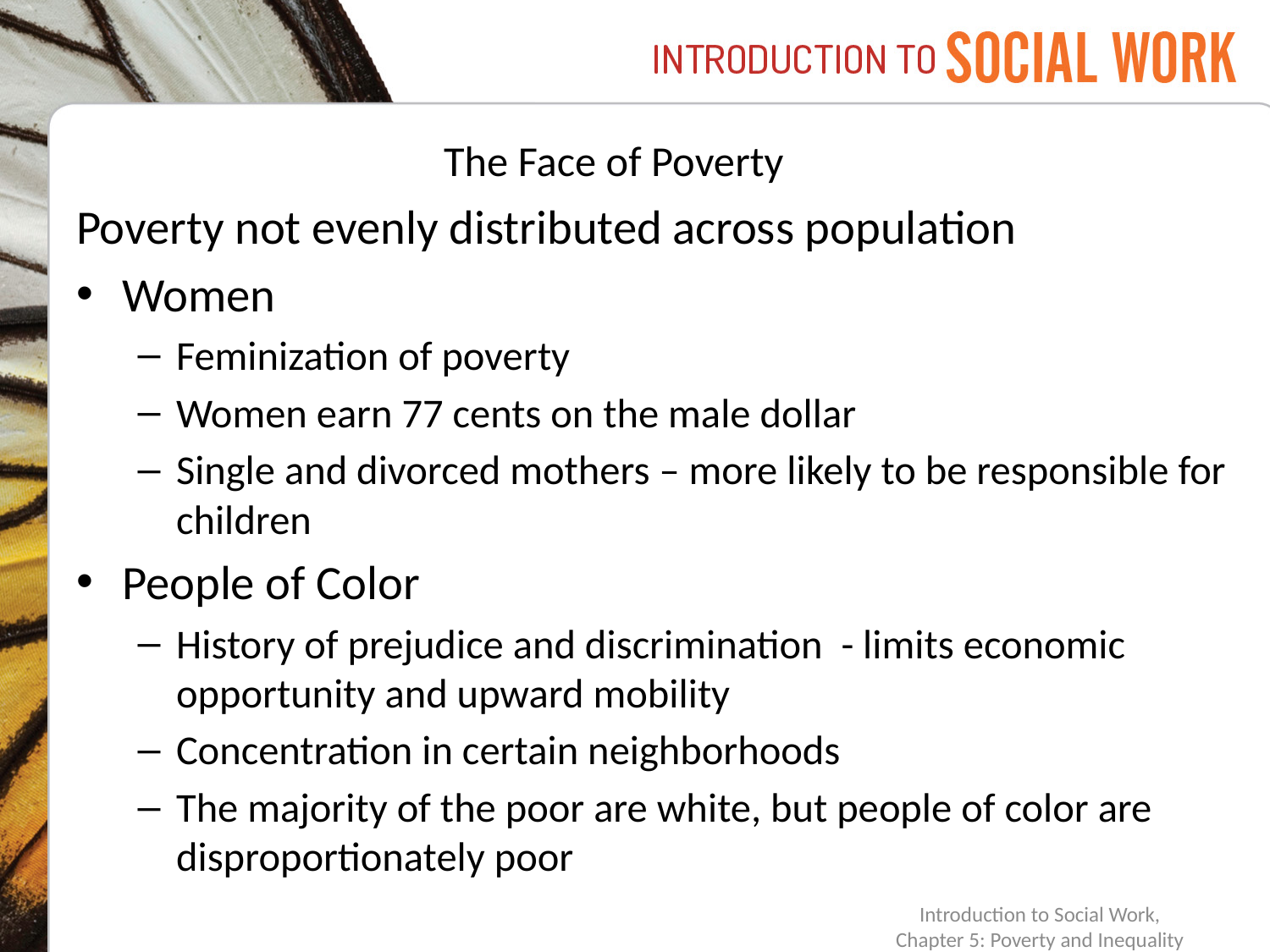

# The Face of Poverty
Poverty not evenly distributed across population
Women
Feminization of poverty
Women earn 77 cents on the male dollar
Single and divorced mothers – more likely to be responsible for children
People of Color
History of prejudice and discrimination  - limits economic opportunity and upward mobility
Concentration in certain neighborhoods
The majority of the poor are white, but people of color are disproportionately poor

Introduction to Social Work,
Chapter 5: Poverty and Inequality